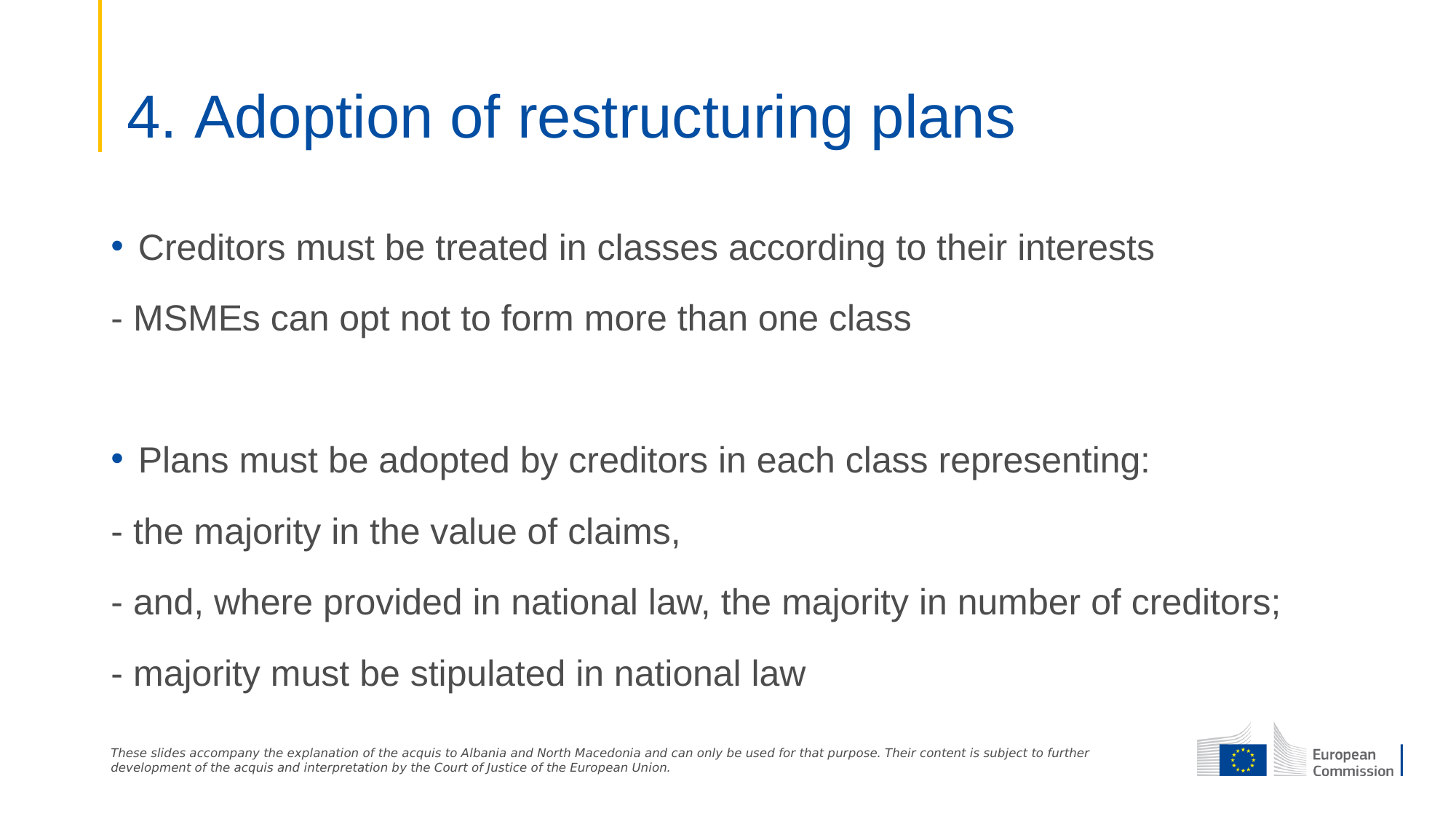

# 4. Adoption of restructuring plans
Creditors must be treated in classes according to their interests
- MSMEs can opt not to form more than one class

Plans must be adopted by creditors in each class representing:
- the majority in the value of claims,
- and, where provided in national law, the majority in number of creditors;
- majority must be stipulated in national law